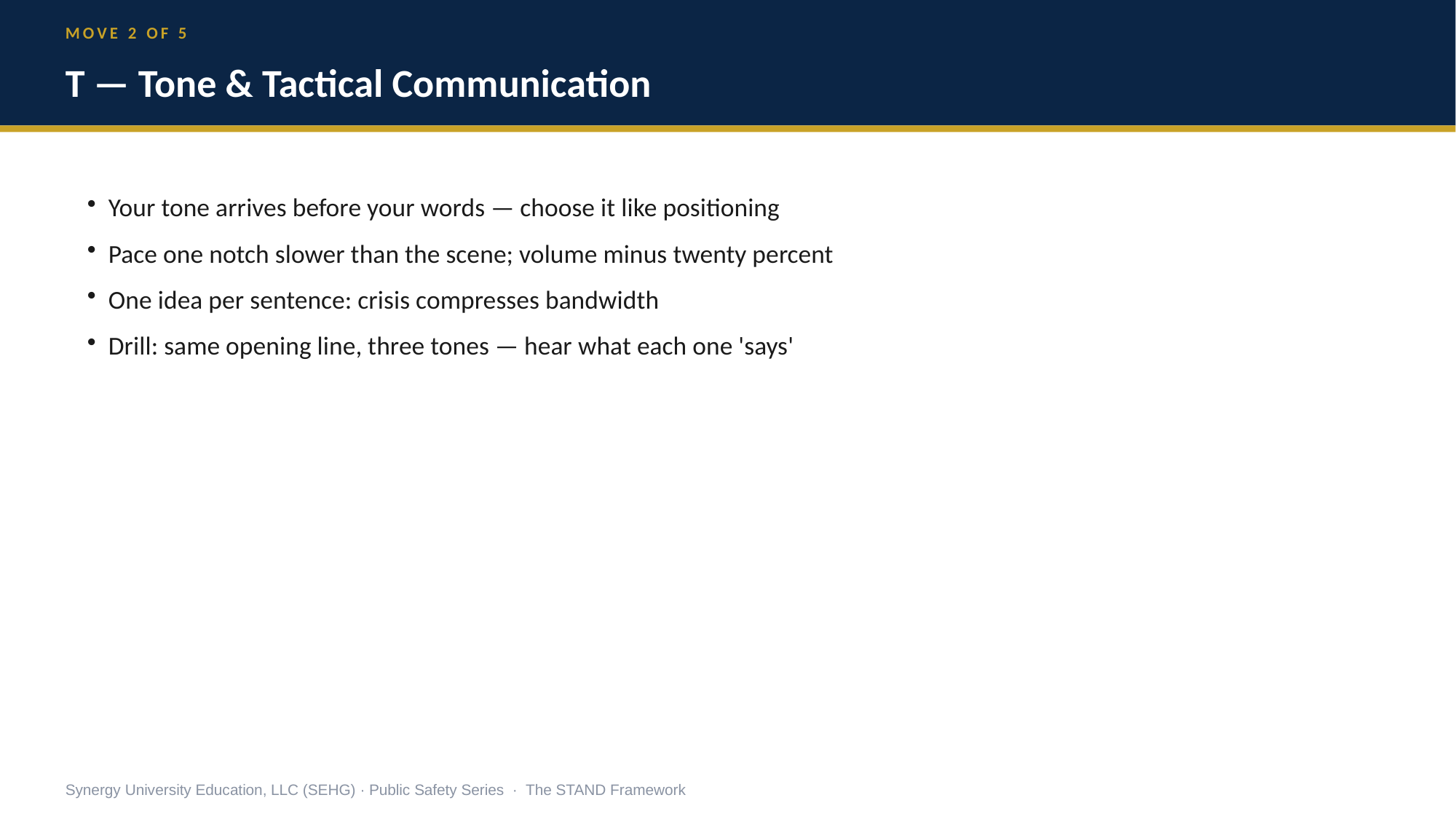

MOVE 2 OF 5
T — Tone & Tactical Communication

Your tone arrives before your words — choose it like positioning
Pace one notch slower than the scene; volume minus twenty percent
One idea per sentence: crisis compresses bandwidth
Drill: same opening line, three tones — hear what each one 'says'
Synergy University Education, LLC (SEHG) · Public Safety Series  ·  The STAND Framework